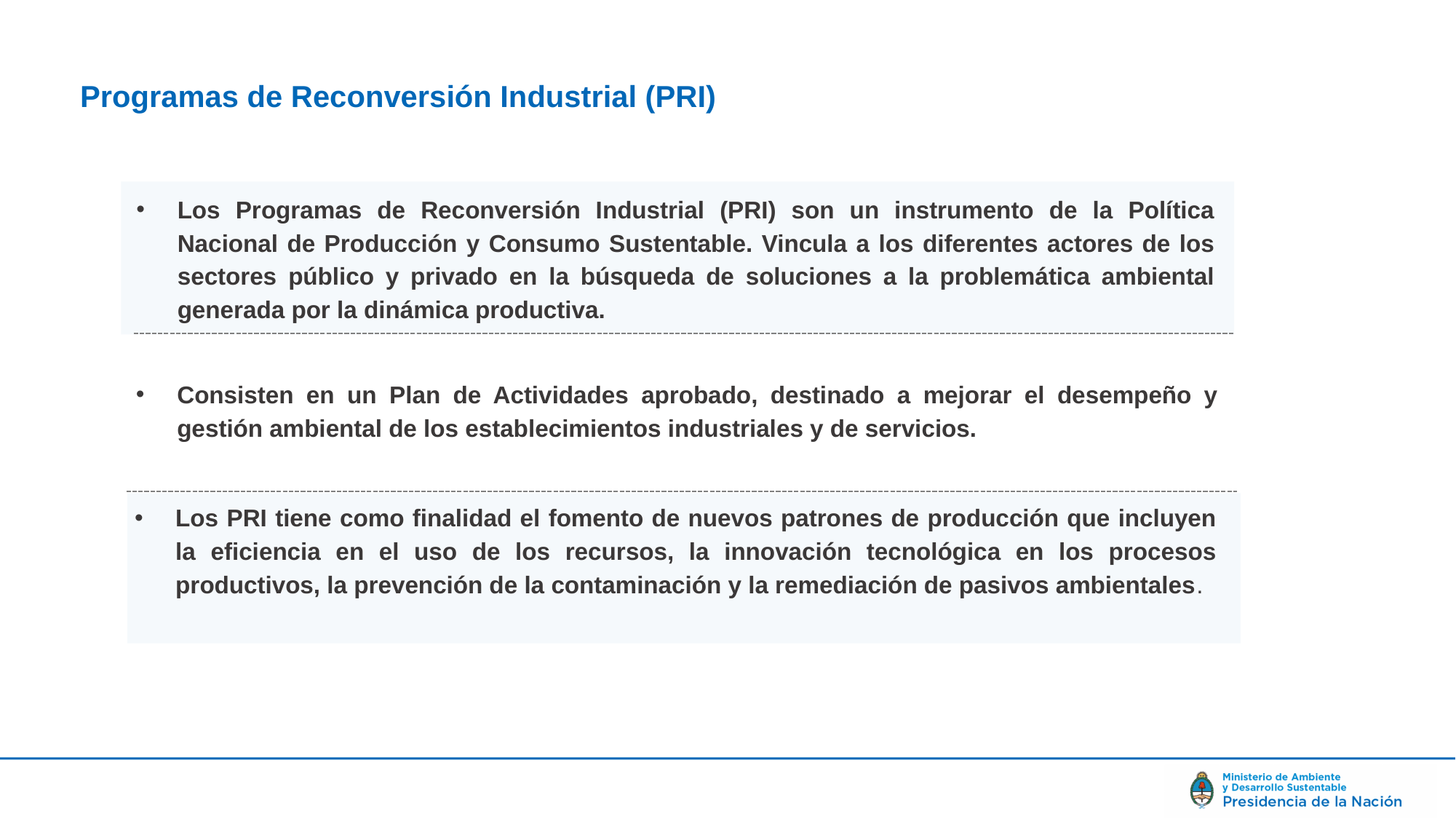

Programas de Reconversión Industrial (PRI)

Los Programas de Reconversión Industrial (PRI) son un instrumento de la Política Nacional de Producción y Consumo Sustentable. Vincula a los diferentes actores de los sectores público y privado en la búsqueda de soluciones a la problemática ambiental generada por la dinámica productiva.
Consisten en un Plan de Actividades aprobado, destinado a mejorar el desempeño y gestión ambiental de los establecimientos industriales y de servicios.
Los PRI tiene como finalidad el fomento de nuevos patrones de producción que incluyen la eficiencia en el uso de los recursos, la innovación tecnológica en los procesos productivos, la prevención de la contaminación y la remediación de pasivos ambientales.